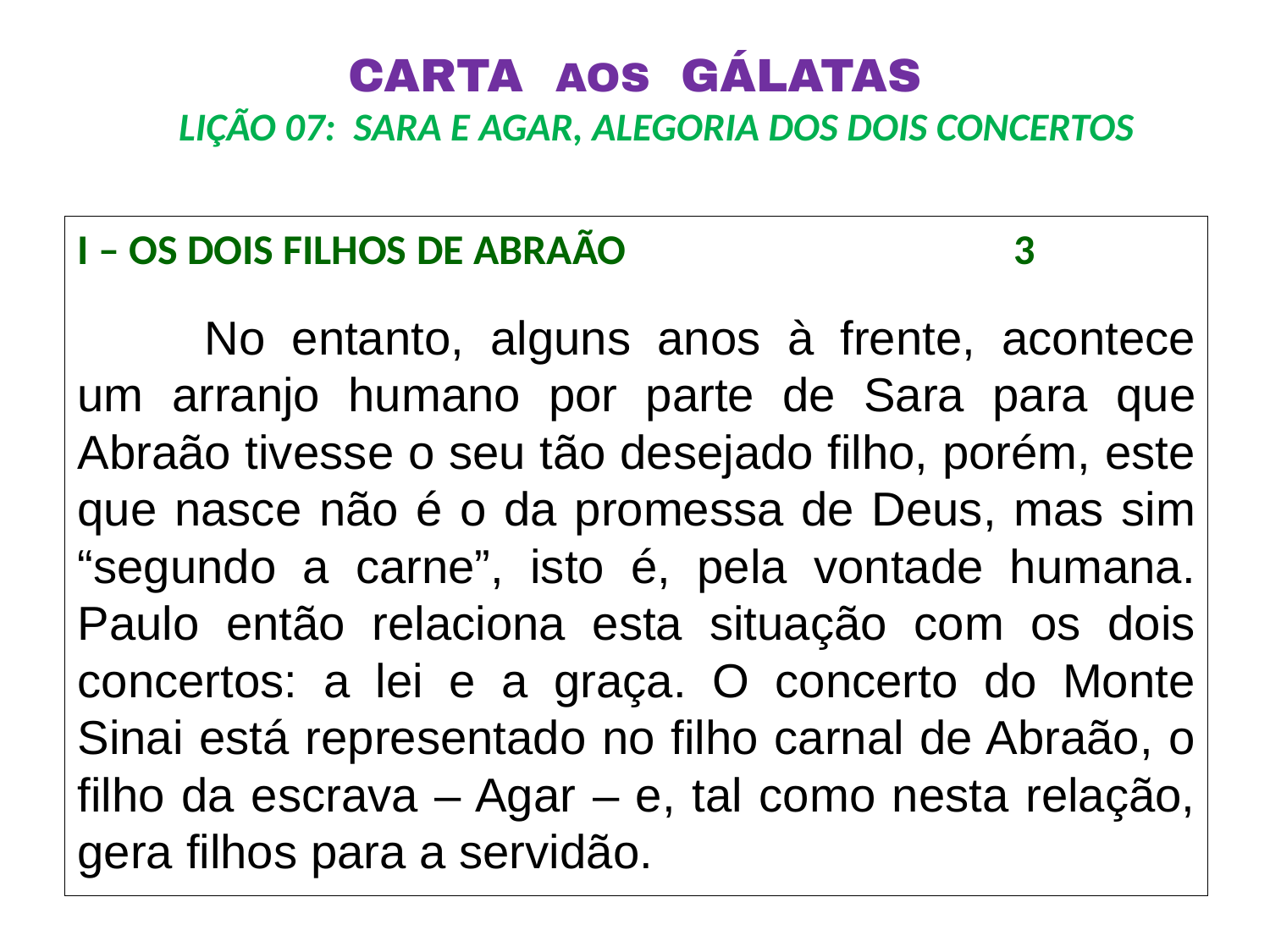

# CARTA  AOS  GÁLATAS LIÇÃO 07:  SARA E AGAR, ALEGORIA DOS DOIS CONCERTOS
I – OS DOIS FILHOS DE ABRAÃO			     3

	No entanto, alguns anos à frente, acontece um arranjo humano por parte de Sara para que Abraão tivesse o seu tão desejado filho, porém, este que nasce não é o da promessa de Deus, mas sim “segundo a carne”, isto é, pela vontade humana. Paulo então relaciona esta situação com os dois concertos: a lei e a graça. O concerto do Monte Sinai está representado no filho carnal de Abraão, o filho da escrava – Agar – e, tal como nesta relação, gera filhos para a servidão.